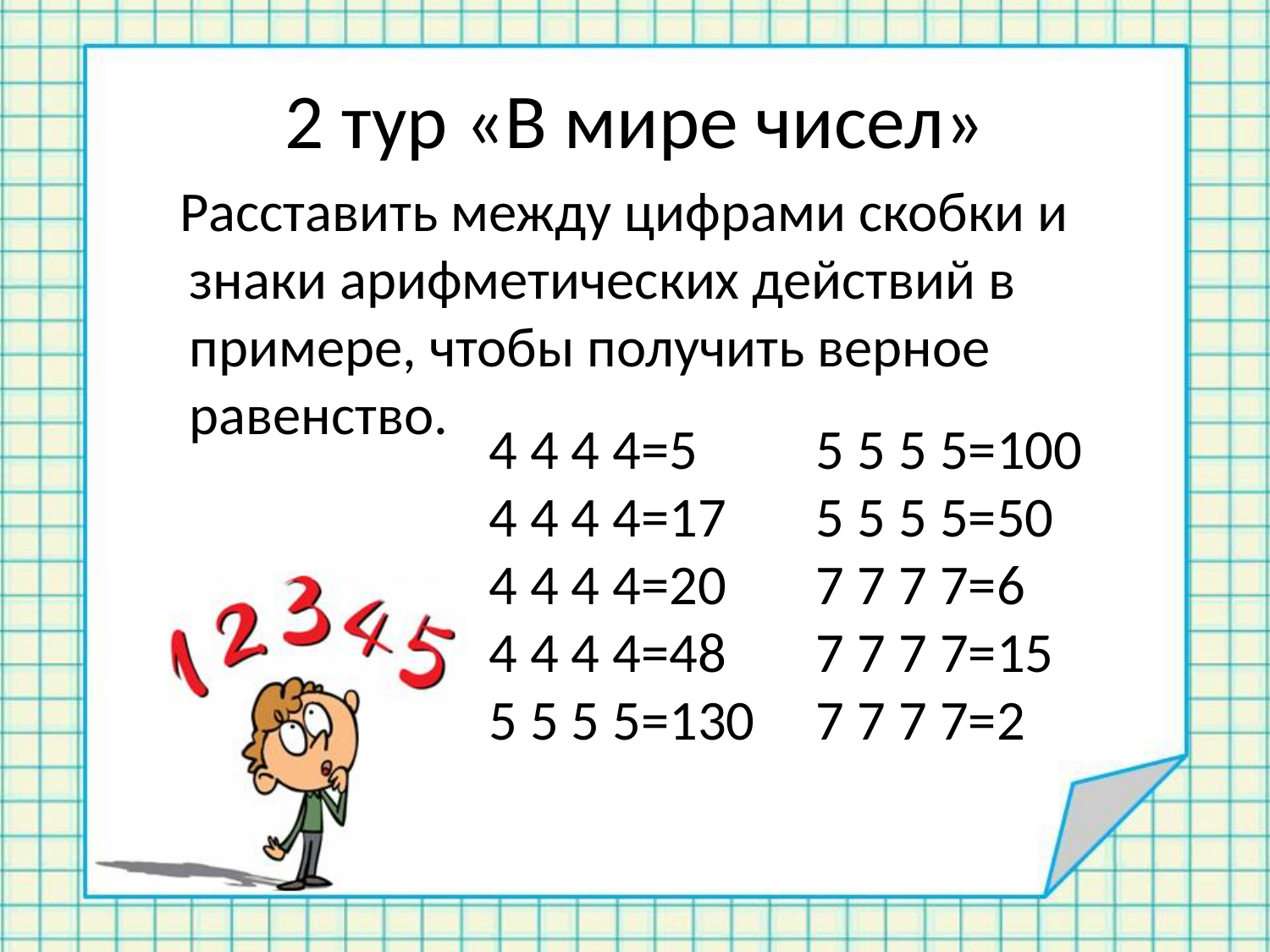

# 2 тур «В мире чисел»
   Расставить между цифрами скобки и знаки арифметических действий в примере, чтобы получить верное равенство.
4 4 4 4=5
4 4 4 4=17
4 4 4 4=20
4 4 4 4=48
5 5 5 5=130

5 5 5 5=100
5 5 5 5=50
7 7 7 7=6
7 7 7 7=15
7 7 7 7=2